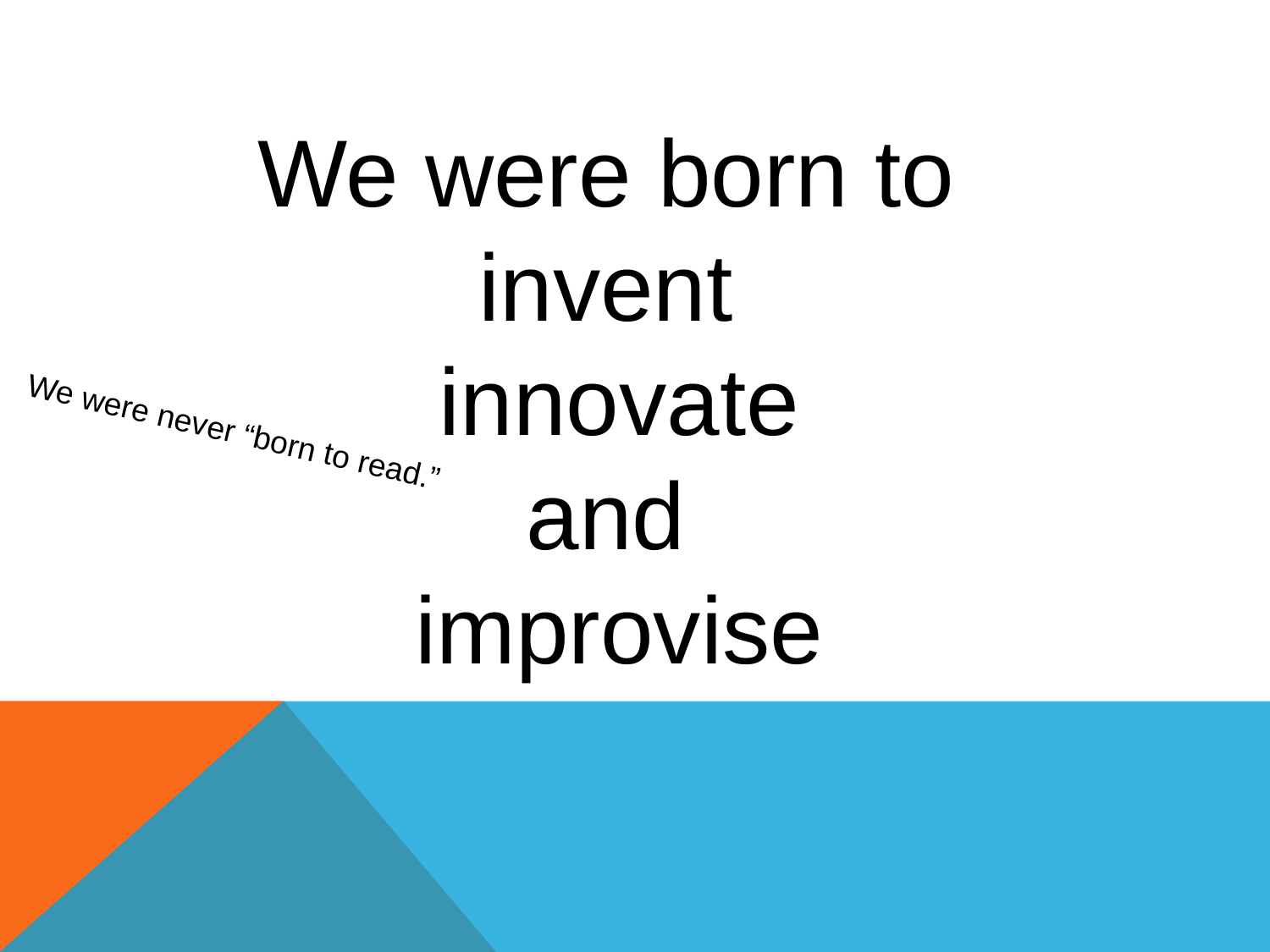

We were born to
invent
innovate
and
improvise
We were never “born to read.”